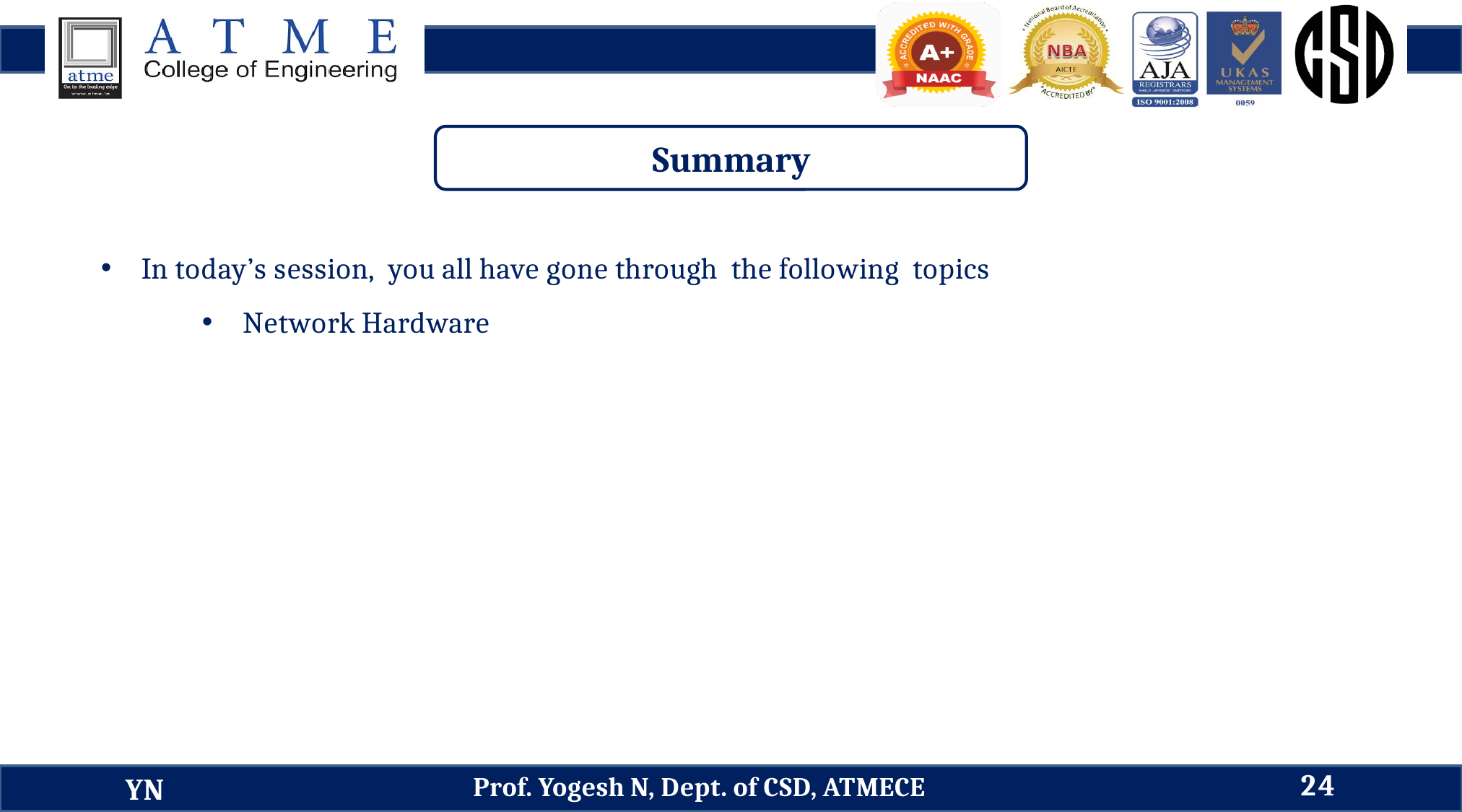

Summary
In today’s session,  you all have gone through  the following  topics
Network Hardware
24
Prof. Yogesh N, Dept. of CSD, ATMECE
YN